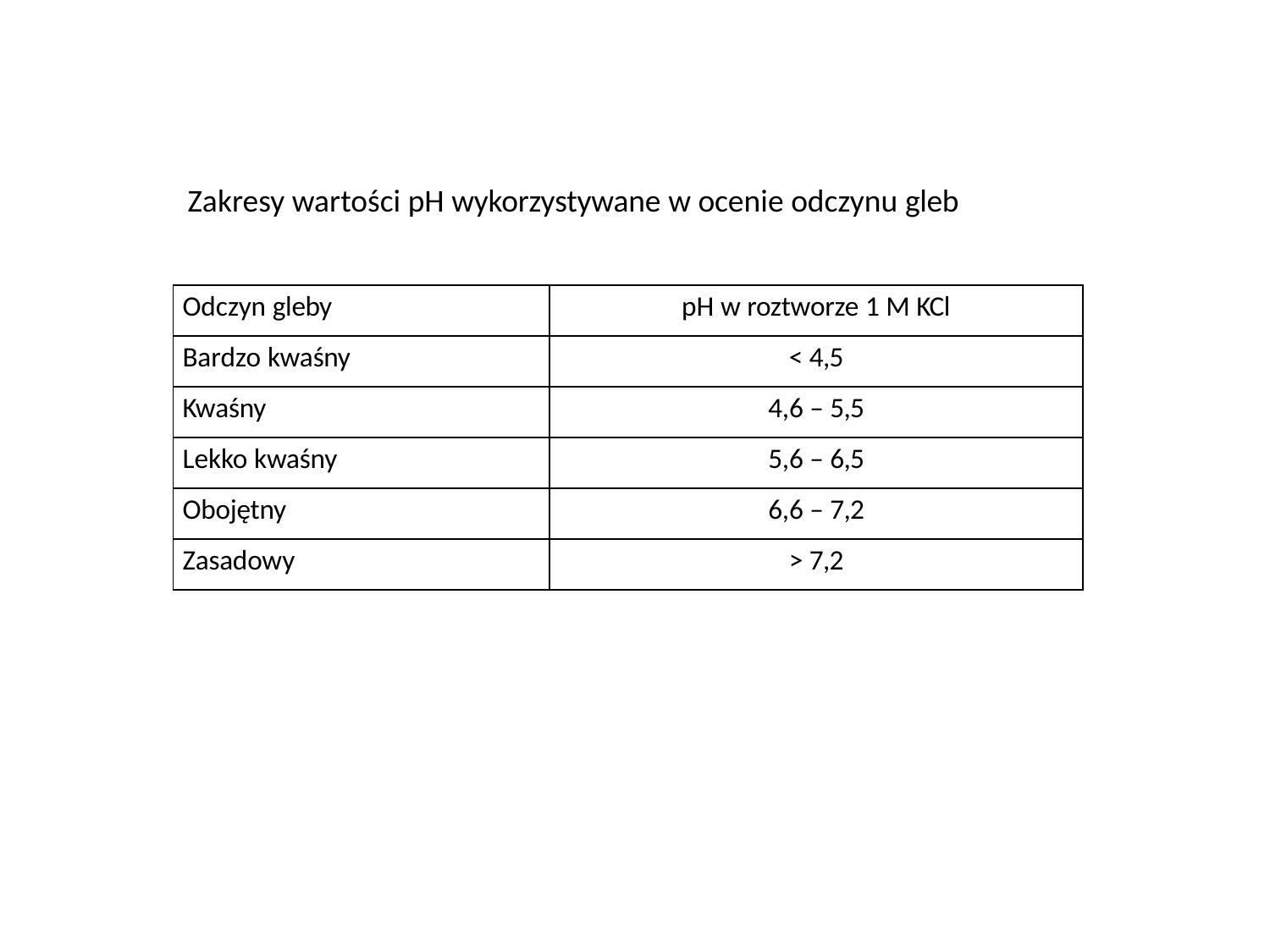

Zakresy wartości pH wykorzystywane w ocenie odczynu gleb
| Odczyn gleby | pH w roztworze 1 M KCl |
| --- | --- |
| Bardzo kwaśny | < 4,5 |
| Kwaśny | 4,6 – 5,5 |
| Lekko kwaśny | 5,6 – 6,5 |
| Obojętny | 6,6 – 7,2 |
| Zasadowy | > 7,2 |